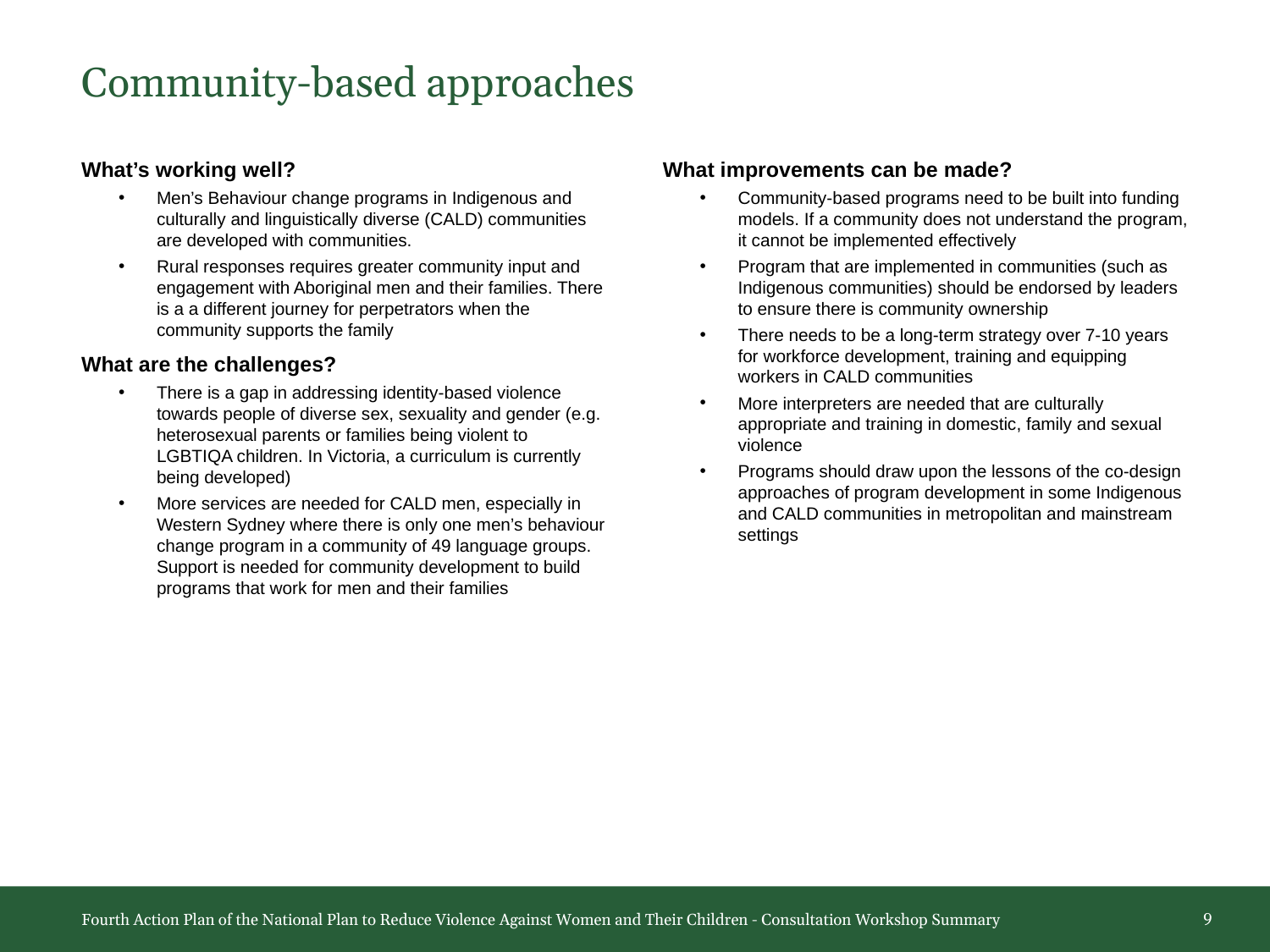

# Community-based approaches
What’s working well?
Men’s Behaviour change programs in Indigenous and culturally and linguistically diverse (CALD) communities are developed with communities.
Rural responses requires greater community input and engagement with Aboriginal men and their families. There is a a different journey for perpetrators when the community supports the family
What are the challenges?
There is a gap in addressing identity-based violence towards people of diverse sex, sexuality and gender (e.g. heterosexual parents or families being violent to LGBTIQA children. In Victoria, a curriculum is currently being developed)
More services are needed for CALD men, especially in Western Sydney where there is only one men’s behaviour change program in a community of 49 language groups. Support is needed for community development to build programs that work for men and their families
What improvements can be made?
Community-based programs need to be built into funding models. If a community does not understand the program, it cannot be implemented effectively
Program that are implemented in communities (such as Indigenous communities) should be endorsed by leaders to ensure there is community ownership
There needs to be a long-term strategy over 7-10 years for workforce development, training and equipping workers in CALD communities
More interpreters are needed that are culturally appropriate and training in domestic, family and sexual violence
Programs should draw upon the lessons of the co-design approaches of program development in some Indigenous and CALD communities in metropolitan and mainstream settings
9
Fourth Action Plan of the National Plan to Reduce Violence Against Women and Their Children - Consultation Workshop Summary